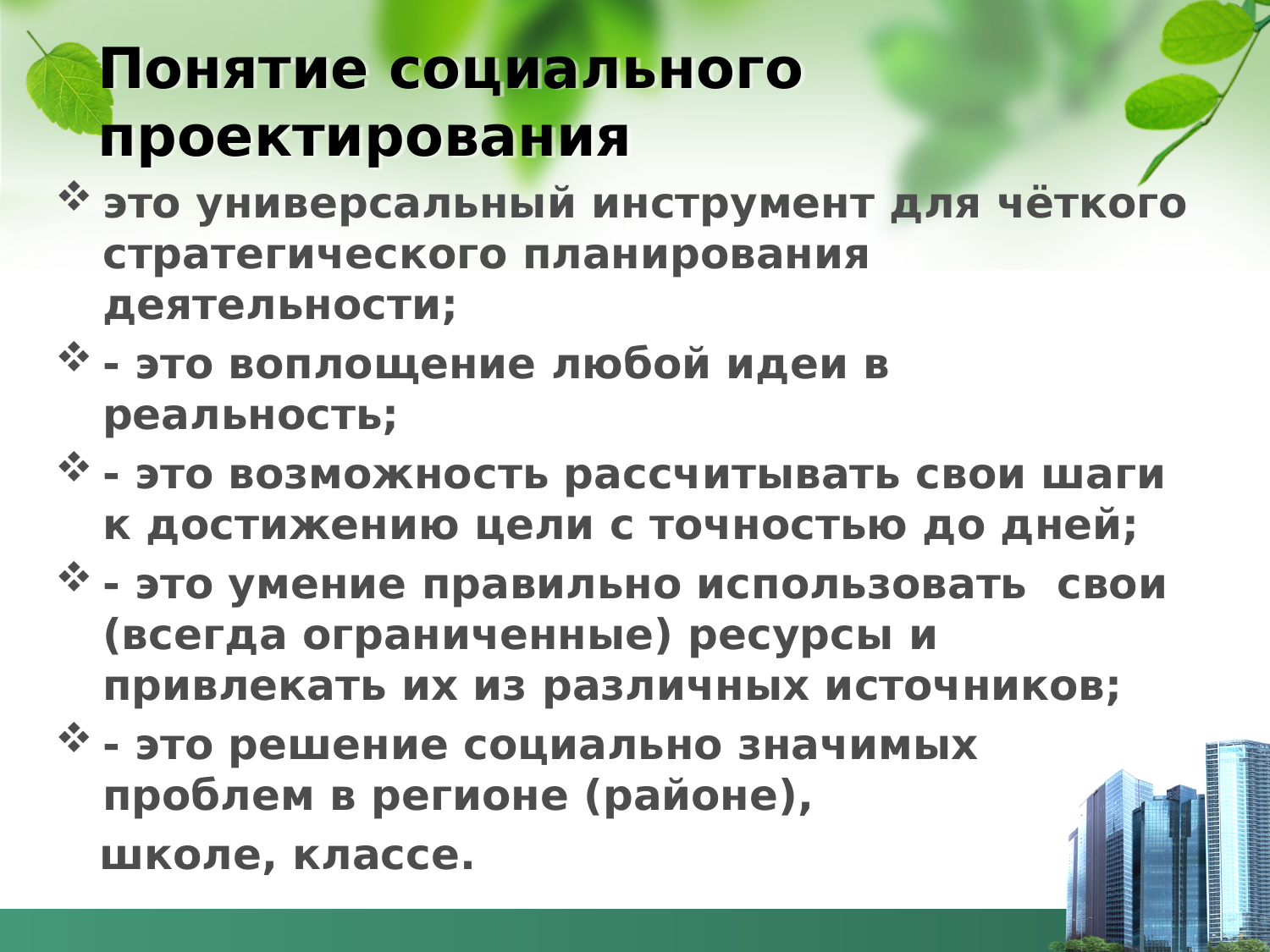

# Понятие социального проектирования
это универсальный инструмент для чёткого стратегического планирования деятельности;
- это воплощение любой идеи в реальность;
- это возможность рассчитывать свои шаги к достижению цели с точностью до дней;
- это умение правильно использовать  свои (всегда ограниченные) ресурсы и привлекать их из различных источников;
- это решение социально значимых проблем в регионе (районе),
   школе, классе.